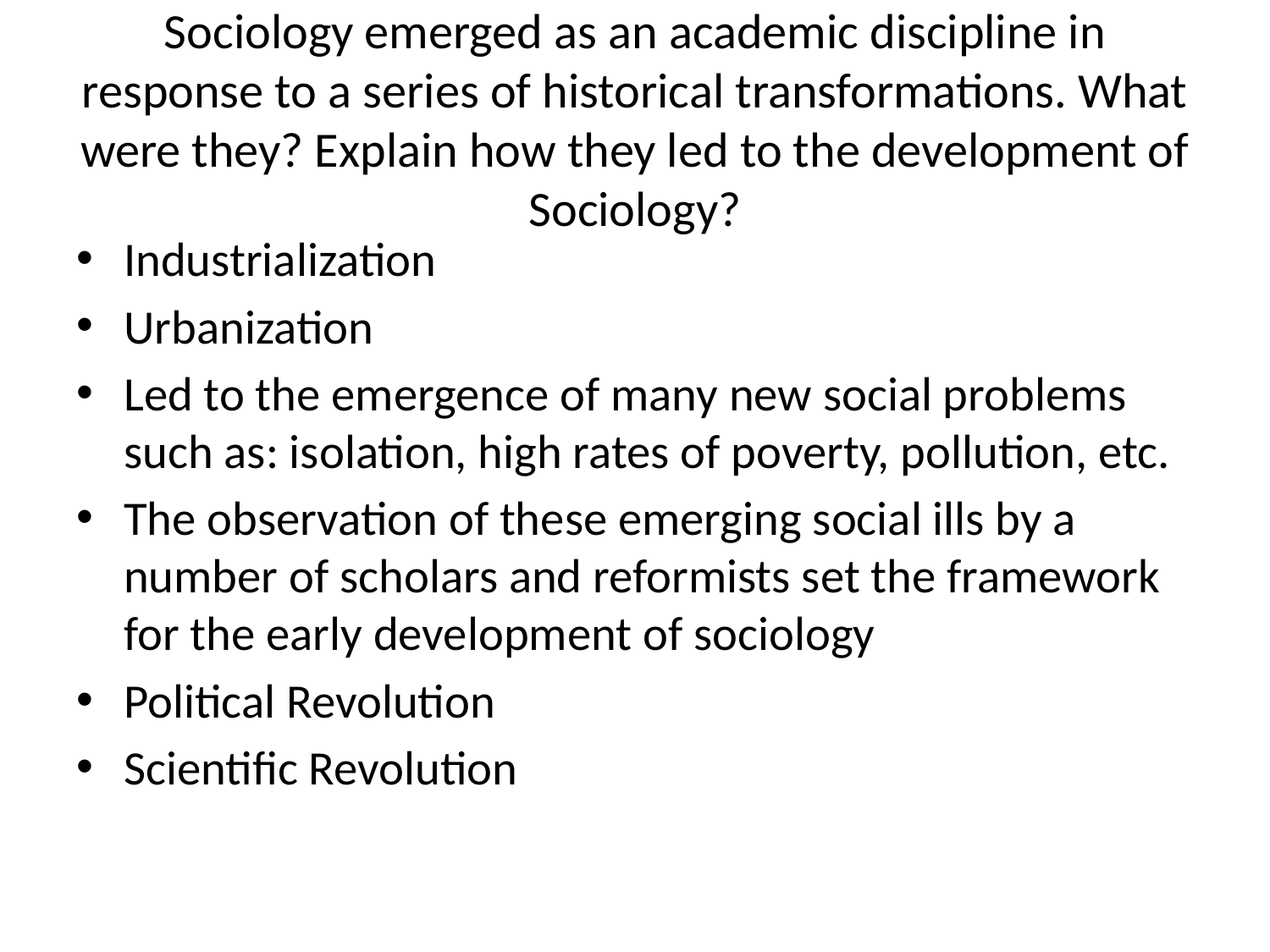

# Sociology emerged as an academic discipline in response to a series of historical transformations. What were they? Explain how they led to the development of Sociology?
Industrialization
Urbanization
Led to the emergence of many new social problems such as: isolation, high rates of poverty, pollution, etc.
The observation of these emerging social ills by a number of scholars and reformists set the framework for the early development of sociology
Political Revolution
Scientific Revolution